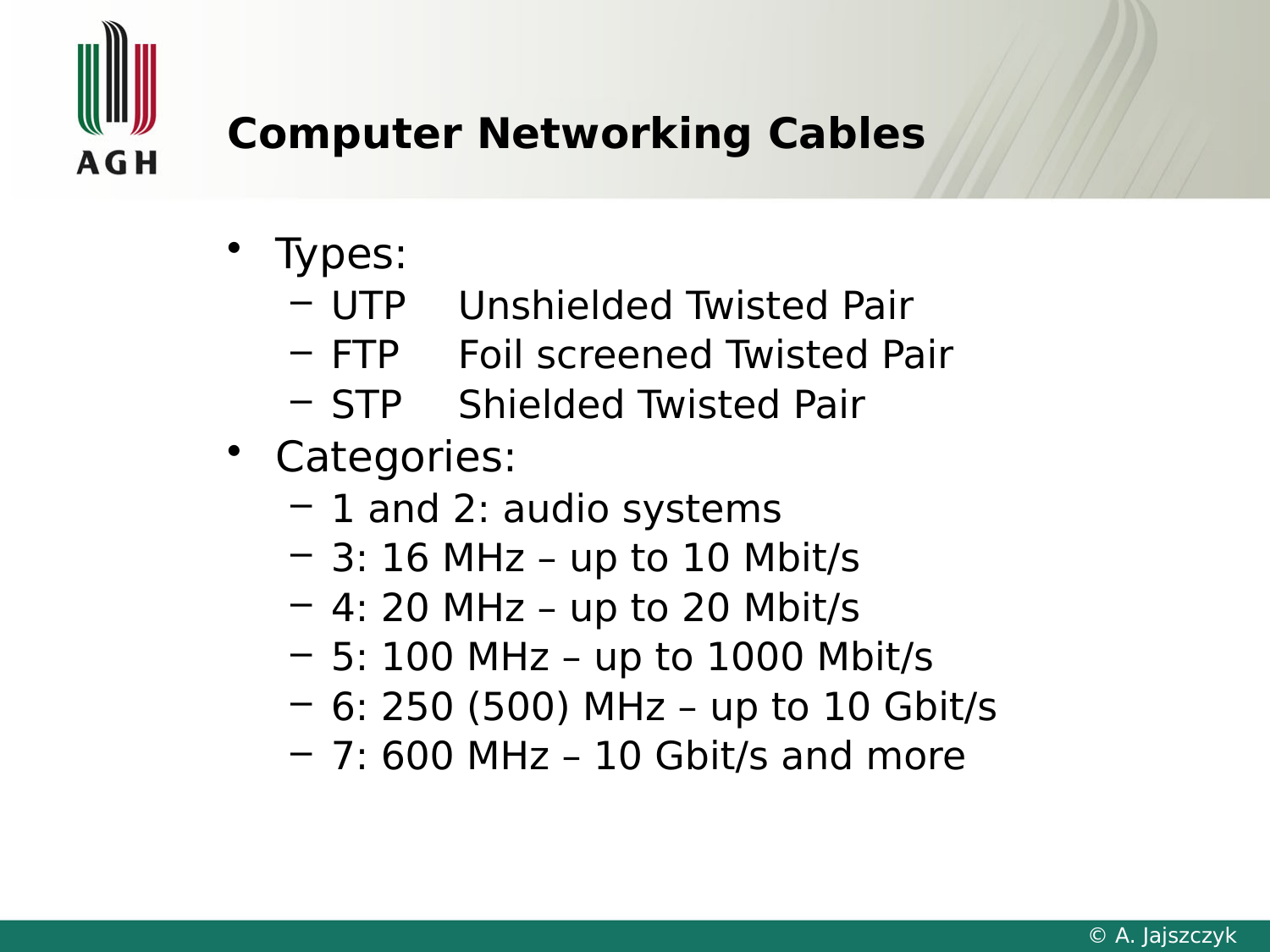

# Computer Networking Cables
Types:
UTP 	Unshielded Twisted Pair
FTP 	Foil screened Twisted Pair
STP 	Shielded Twisted Pair
Categories:
1 and 2: audio systems
3: 16 MHz – up to 10 Mbit/s
4: 20 MHz – up to 20 Mbit/s
5: 100 MHz – up to 1000 Mbit/s
6: 250 (500) MHz – up to 10 Gbit/s
7: 600 MHz – 10 Gbit/s and more